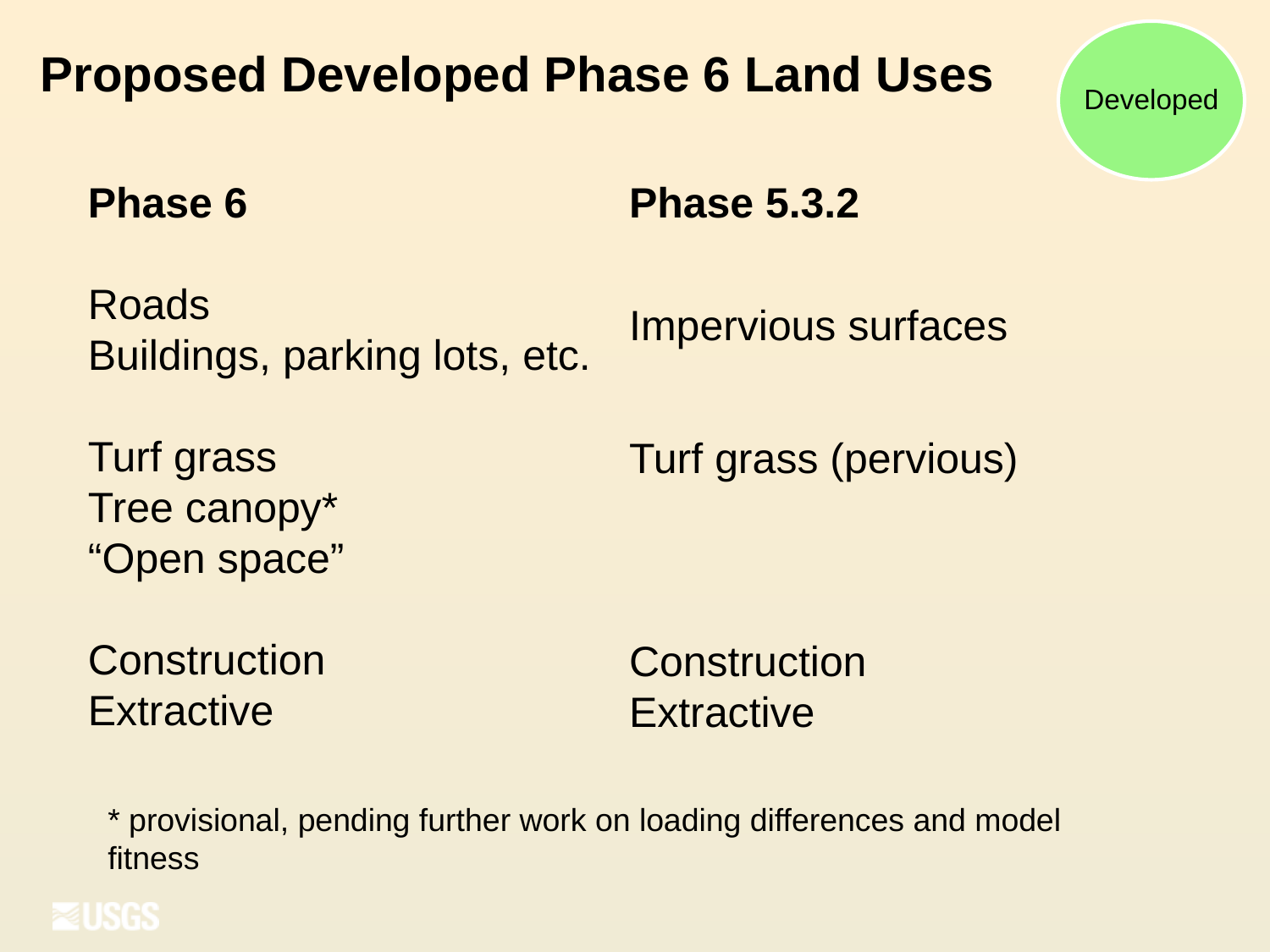

Developed
Proposed Developed Phase 6 Land Uses
Phase 6

Roads
Buildings, parking lots, etc.

Turf grass
Tree canopy*
“Open space”

Construction
Extractive
Phase 5.3.2

Impervious surfaces

Turf grass (pervious)

Construction
Extractive
* provisional, pending further work on loading differences and model fitness